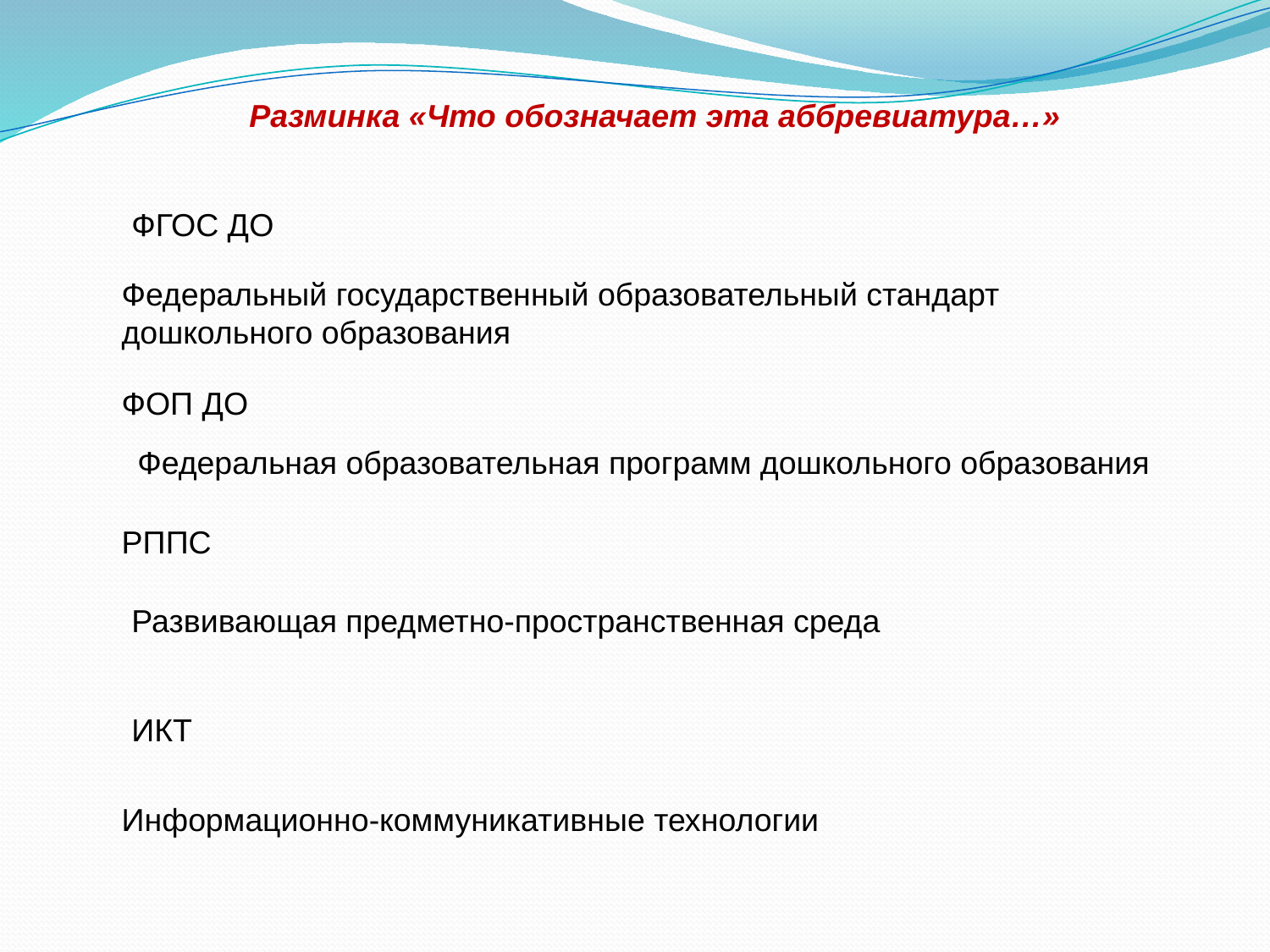

Разминка «Что обозначает эта аббревиатура…»
ФГОС ДО
Федеральный государственный образовательный стандарт дошкольного образования
ФОП ДО
Федеральная образовательная программ дошкольного образования
РППС
Развивающая предметно-пространственная среда
ИКТ
Информационно-коммуникативные технологии